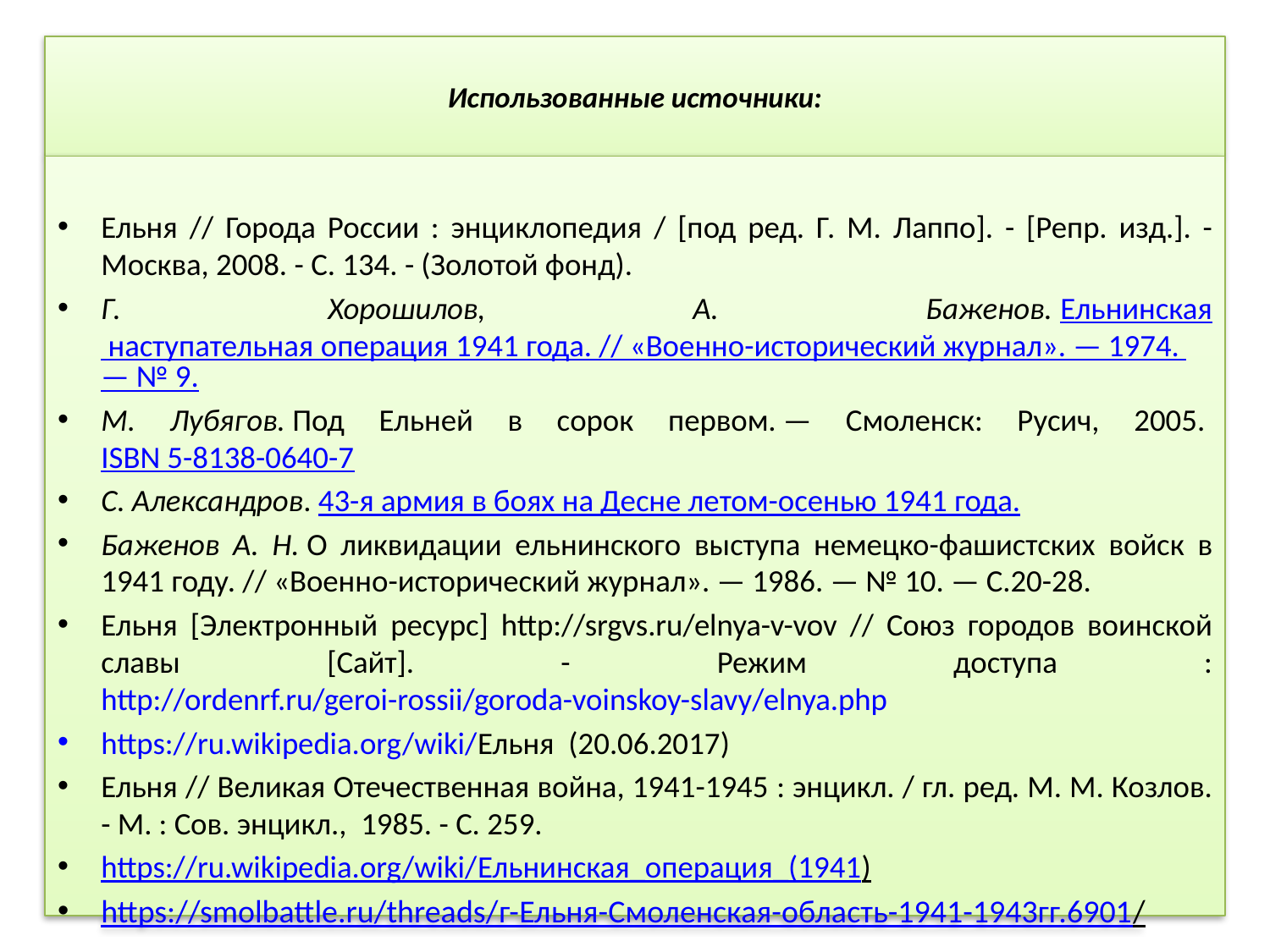

# Использованные источники:

Ельня // Города России : энциклопедия / [под ред. Г. М. Лаппо]. - [Репр. изд.]. - Москва, 2008. - С. 134. - (Золотой фонд).
Г. Хорошилов, А. Баженов. Ельнинская наступательная операция 1941 года. // «Военно-исторический журнал». — 1974. — № 9.
М. Лубягов. Под Ельней в сорок первом. — Смоленск: Русич, 2005. ISBN 5-8138-0640-7
С. Александров. 43-я армия в боях на Десне летом-осенью 1941 года.
Баженов А. Н. О ликвидации ельнинского выступа немецко-фашистских войск в 1941 году. // «Военно-исторический журнал». — 1986. — № 10. — С.20-28.
Ельня [Электронный ресурс] http://srgvs.ru/elnya-v-vov // Союз городов воинской славы [Сайт]. - Режим доступа : http://ordenrf.ru/geroi-rossii/goroda-voinskoy-slavy/elnya.php
https://ru.wikipedia.org/wiki/Ельня  (20.06.2017)
Ельня // Великая Отечественная война, 1941-1945 : энцикл. / гл. ред. М. М. Козлов. - М. : Сов. энцикл.,  1985. - С. 259.
https://ru.wikipedia.org/wiki/Ельнинская_операция_(1941)
https://smolbattle.ru/threads/г-Ельня-Смоленская-область-1941-1943гг.6901/